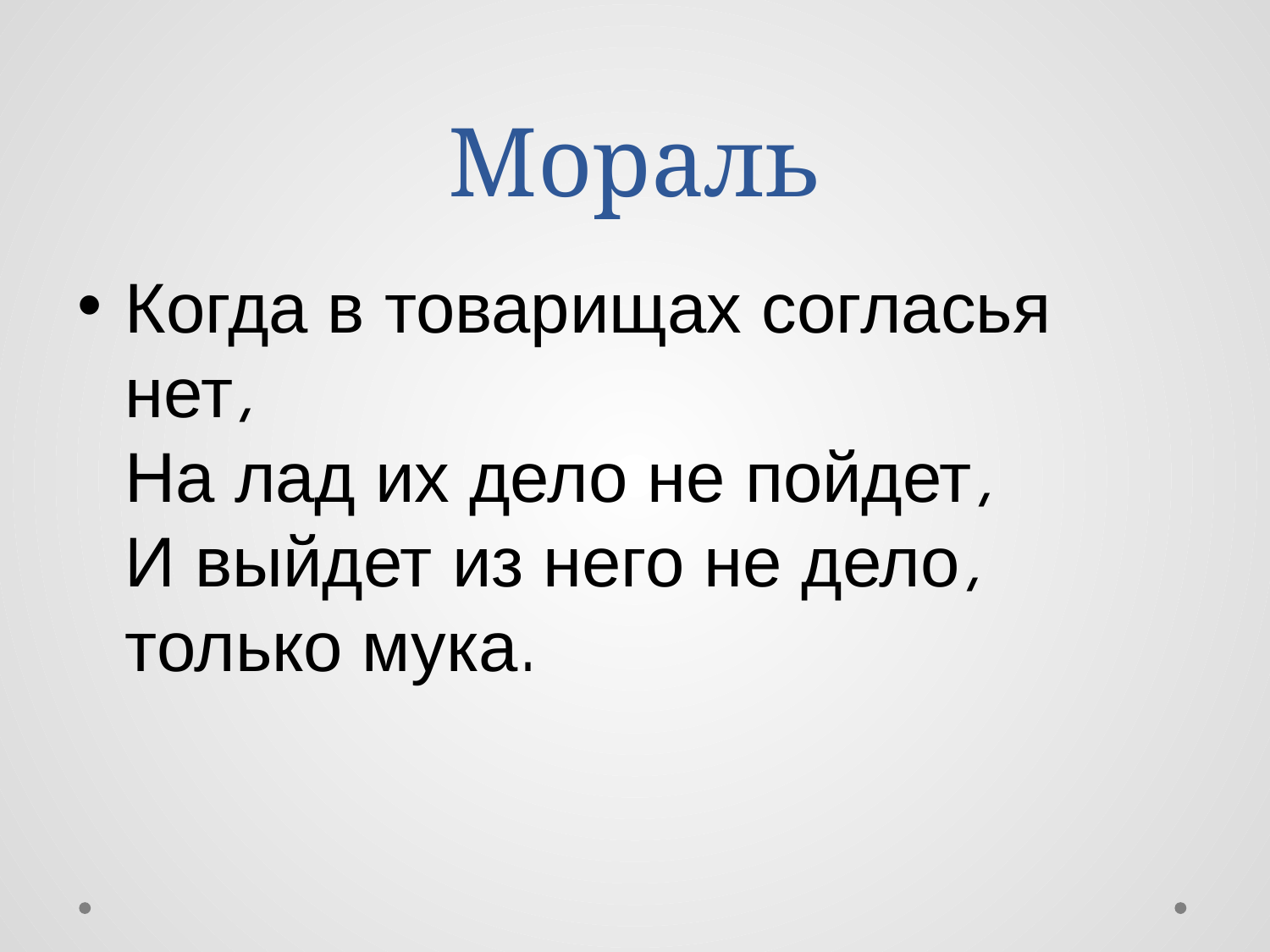

# Мораль
Когда в товарищах согласья нет,
На лад их дело не пойдет,
И выйдет из него не дело, только мука.